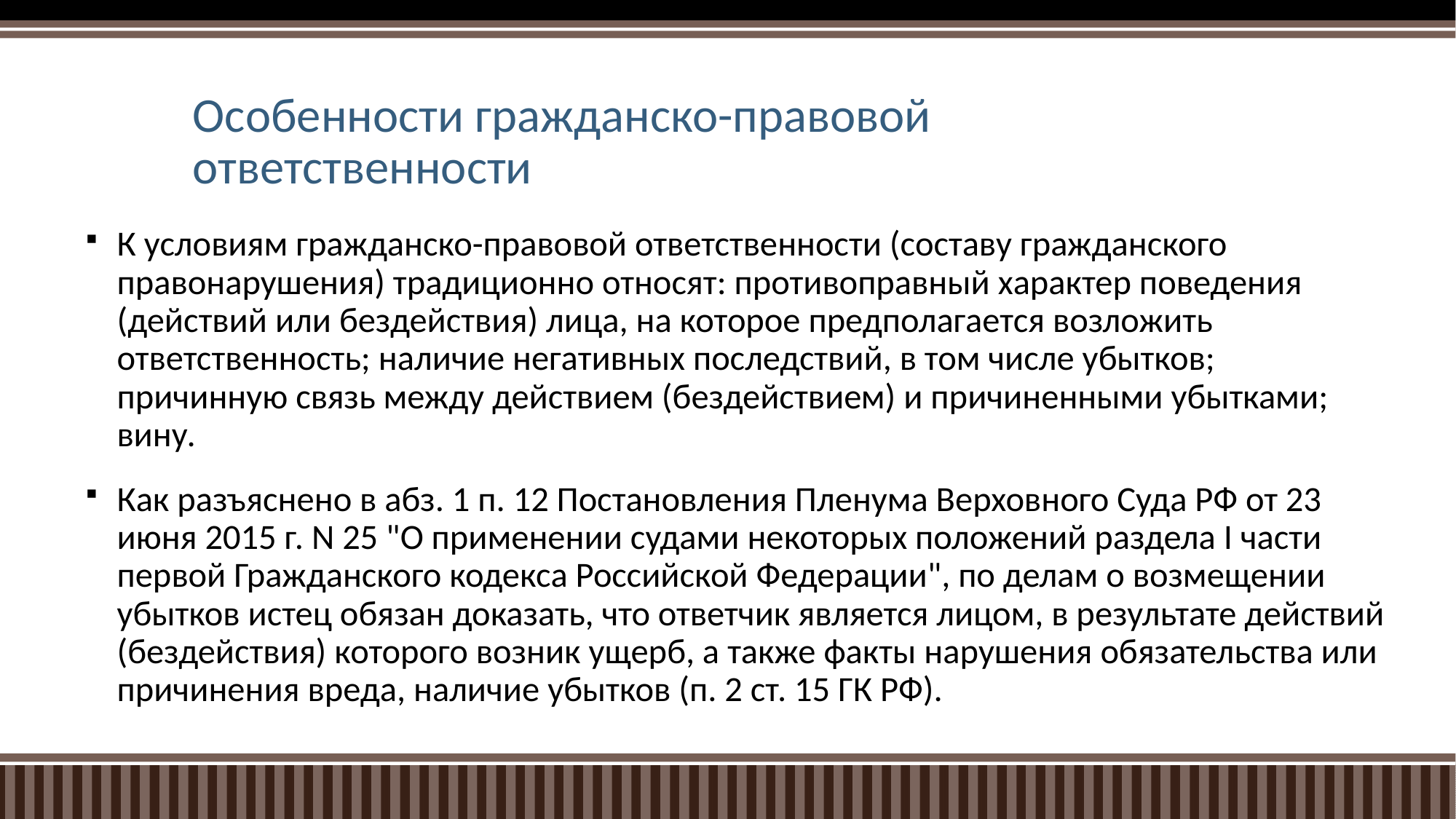

# Особенности гражданско-правовой ответственности
К условиям гражданско-правовой ответственности (составу гражданского правонарушения) традиционно относят: противоправный характер поведения (действий или бездействия) лица, на которое предполагается возложить ответственность; наличие негативных последствий, в том числе убытков; причинную связь между действием (бездействием) и причиненными убытками; вину.
Как разъяснено в абз. 1 п. 12 Постановления Пленума Верховного Суда РФ от 23 июня 2015 г. N 25 "О применении судами некоторых положений раздела I части первой Гражданского кодекса Российской Федерации", по делам о возмещении убытков истец обязан доказать, что ответчик является лицом, в результате действий (бездействия) которого возник ущерб, а также факты нарушения обязательства или причинения вреда, наличие убытков (п. 2 ст. 15 ГК РФ).